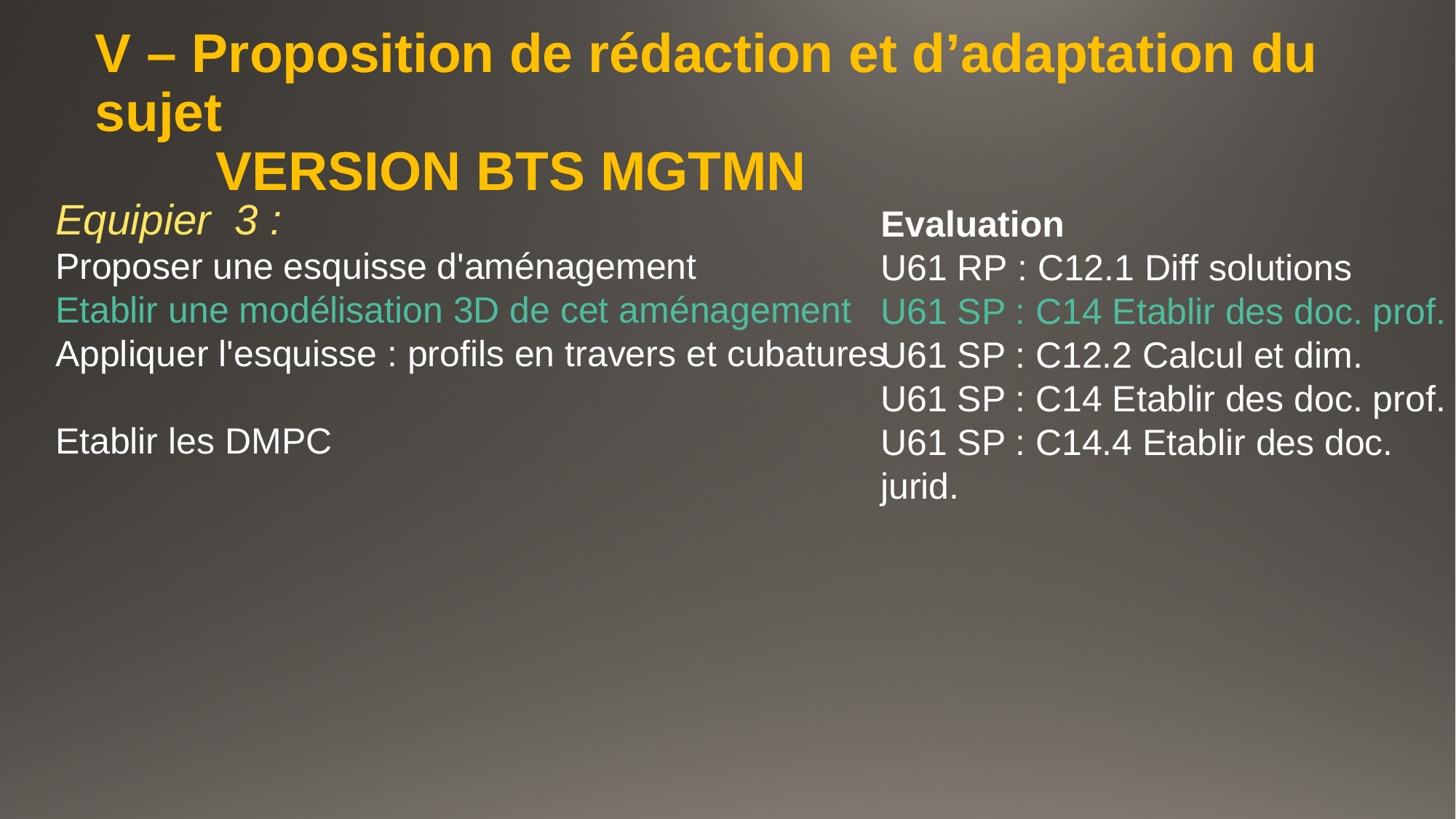

# V – Proposition de rédaction et d’adaptation du sujet VERSION BTS MGTMN
Equipier  3 :
Proposer une esquisse d'aménagement
Etablir une modélisation 3D de cet aménagement
Appliquer l'esquisse : profils en travers et cubatures

Etablir les DMPC
Evaluation
U61 RP : C12.1 Diff solutions
U61 SP : C14 Etablir des doc. prof.
U61 SP : C12.2 Calcul et dim.
U61 SP : C14 Etablir des doc. prof.
U61 SP : C14.4 Etablir des doc. jurid.